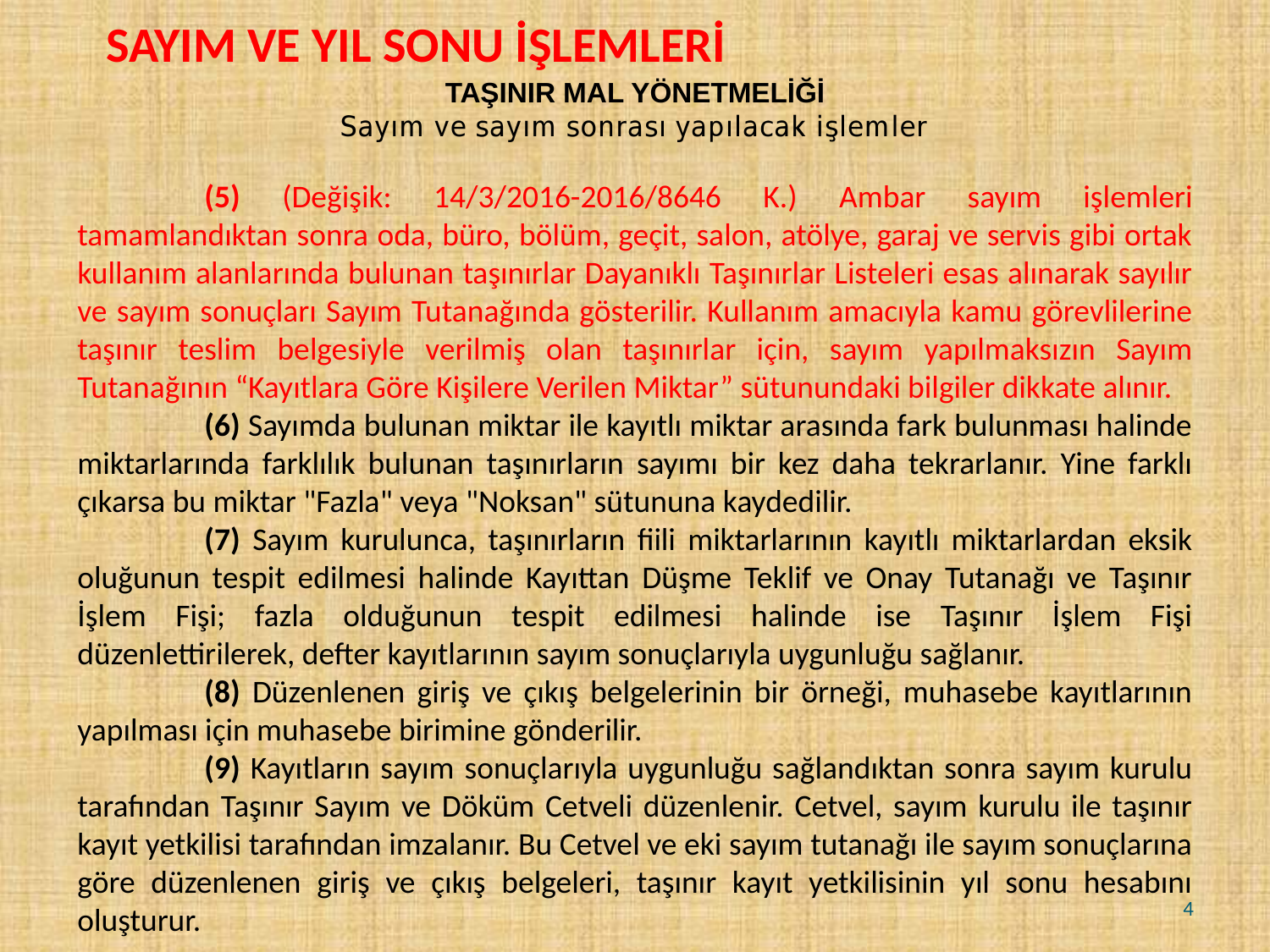

SAYIM VE YIL SONU İŞLEMLERİ
TAŞINIR MAL YÖNETMELİĞİ
Sayım ve sayım sonrası yapılacak işlemler

	(5) (Değişik: 14/3/2016-2016/8646 K.) Ambar sayım işlemleri tamamlandıktan sonra oda, büro, bölüm, geçit, salon, atölye, garaj ve servis gibi ortak kullanım alanlarında bulunan taşınırlar Dayanıklı Taşınırlar Listeleri esas alınarak sayılır ve sayım sonuçları Sayım Tutanağında gösterilir. Kullanım amacıyla kamu görevlilerine taşınır teslim belgesiyle verilmiş olan taşınırlar için, sayım yapılmaksızın Sayım Tutanağının “Kayıtlara Göre Kişilere Verilen Miktar” sütunundaki bilgiler dikkate alınır.
	(6) Sayımda bulunan miktar ile kayıtlı miktar arasında fark bulunması halinde miktarlarında farklılık bulunan taşınırların sayımı bir kez daha tekrarlanır. Yine farklı çıkarsa bu miktar "Fazla" veya "Noksan" sütununa kaydedilir.
	(7) Sayım kurulunca, taşınırların fiili miktarlarının kayıtlı miktarlardan eksik oluğunun tespit edilmesi halinde Kayıttan Düşme Teklif ve Onay Tutanağı ve Taşınır İşlem Fişi; fazla olduğunun tespit edilmesi halinde ise Taşınır İşlem Fişi düzenlettirilerek, defter kayıtlarının sayım sonuçlarıyla uygunluğu sağlanır.
	(8) Düzenlenen giriş ve çıkış belgelerinin bir örneği, muhasebe kayıtlarının yapılması için muhasebe birimine gönderilir.
	(9) Kayıtların sayım sonuçlarıyla uygunluğu sağlandıktan sonra sayım kurulu tarafından Taşınır Sayım ve Döküm Cetveli düzenlenir. Cetvel, sayım kurulu ile taşınır kayıt yetkilisi tarafından imzalanır. Bu Cetvel ve eki sayım tutanağı ile sayım sonuçlarına göre düzenlenen giriş ve çıkış belgeleri, taşınır kayıt yetkilisinin yıl sonu hesabını oluşturur.
4